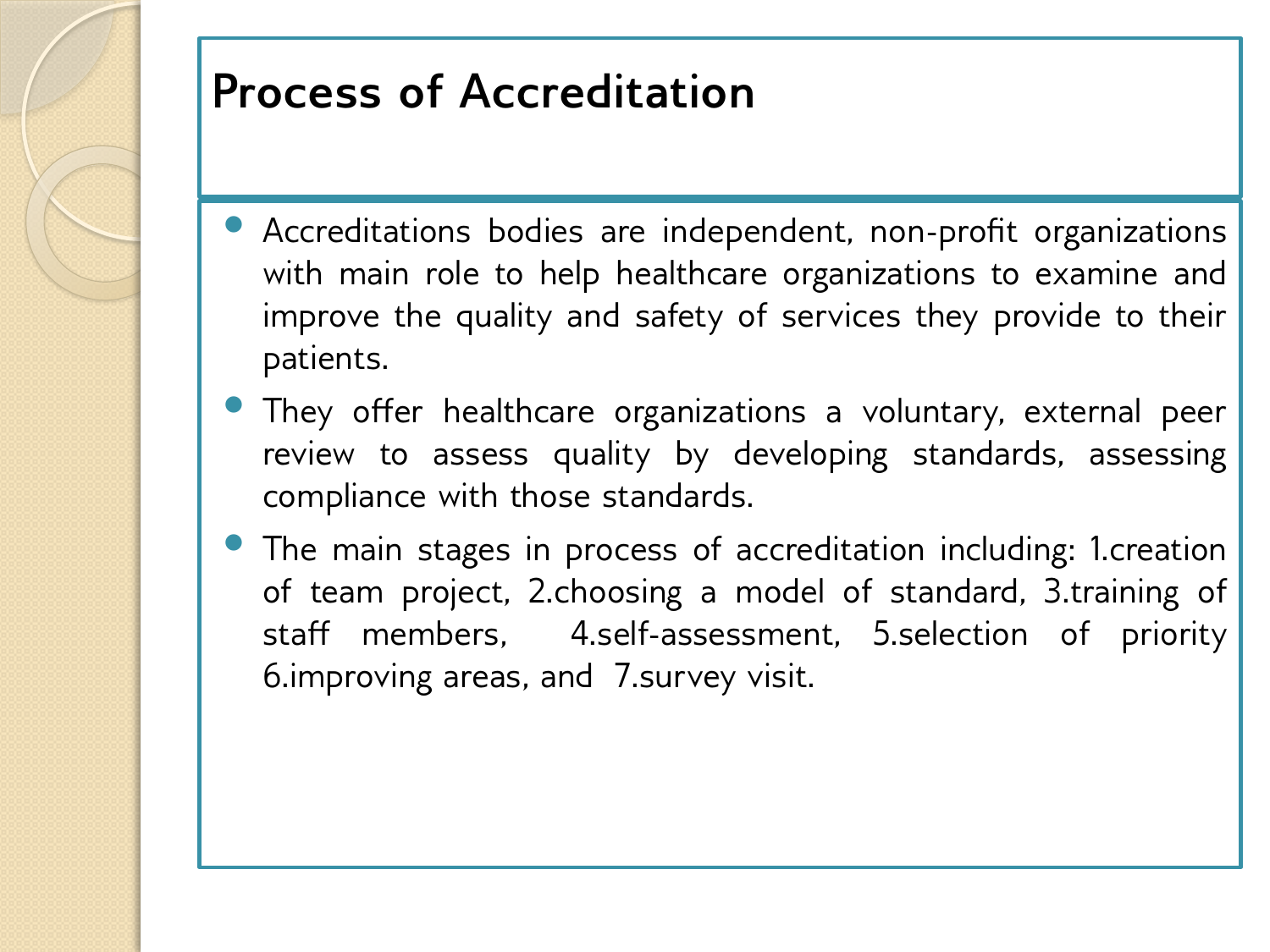

# Process of Accreditation
Accreditations bodies are independent, non-profit organizations with main role to help healthcare organizations to examine and improve the quality and safety of services they provide to their patients.
They offer healthcare organizations a voluntary, external peer review to assess quality by developing standards, assessing compliance with those standards.
The main stages in process of accreditation including: 1.creation of team project, 2.choosing a model of standard, 3.training of staff members,  4.self-assessment, 5.selection of priority 6.improving areas, and  7.survey visit.